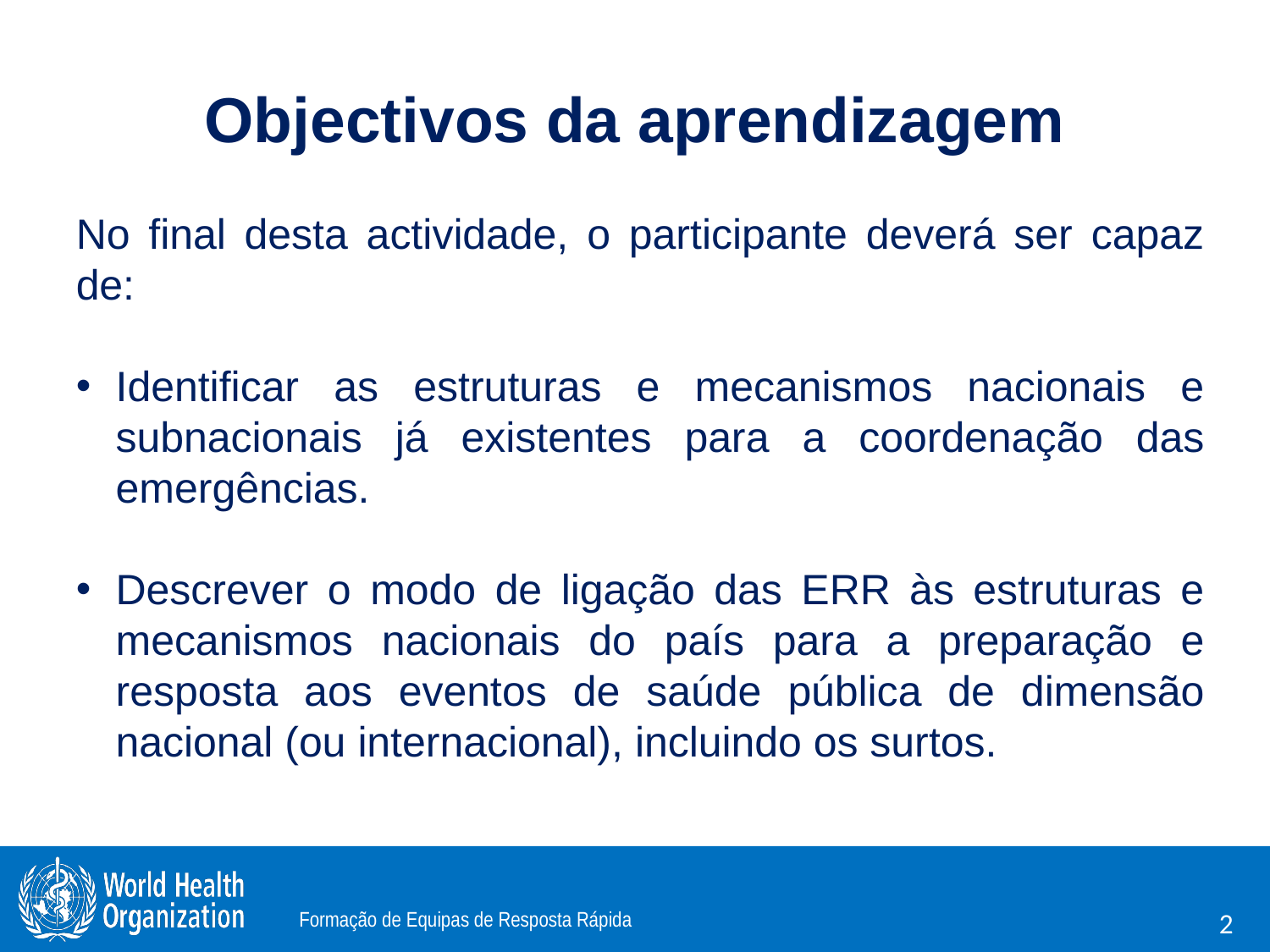

# Objectivos da aprendizagem
No final desta actividade, o participante deverá ser capaz de:

Identificar as estruturas e mecanismos nacionais e subnacionais já existentes para a coordenação das emergências.

Descrever o modo de ligação das ERR às estruturas e mecanismos nacionais do país para a preparação e resposta aos eventos de saúde pública de dimensão nacional (ou internacional), incluindo os surtos.